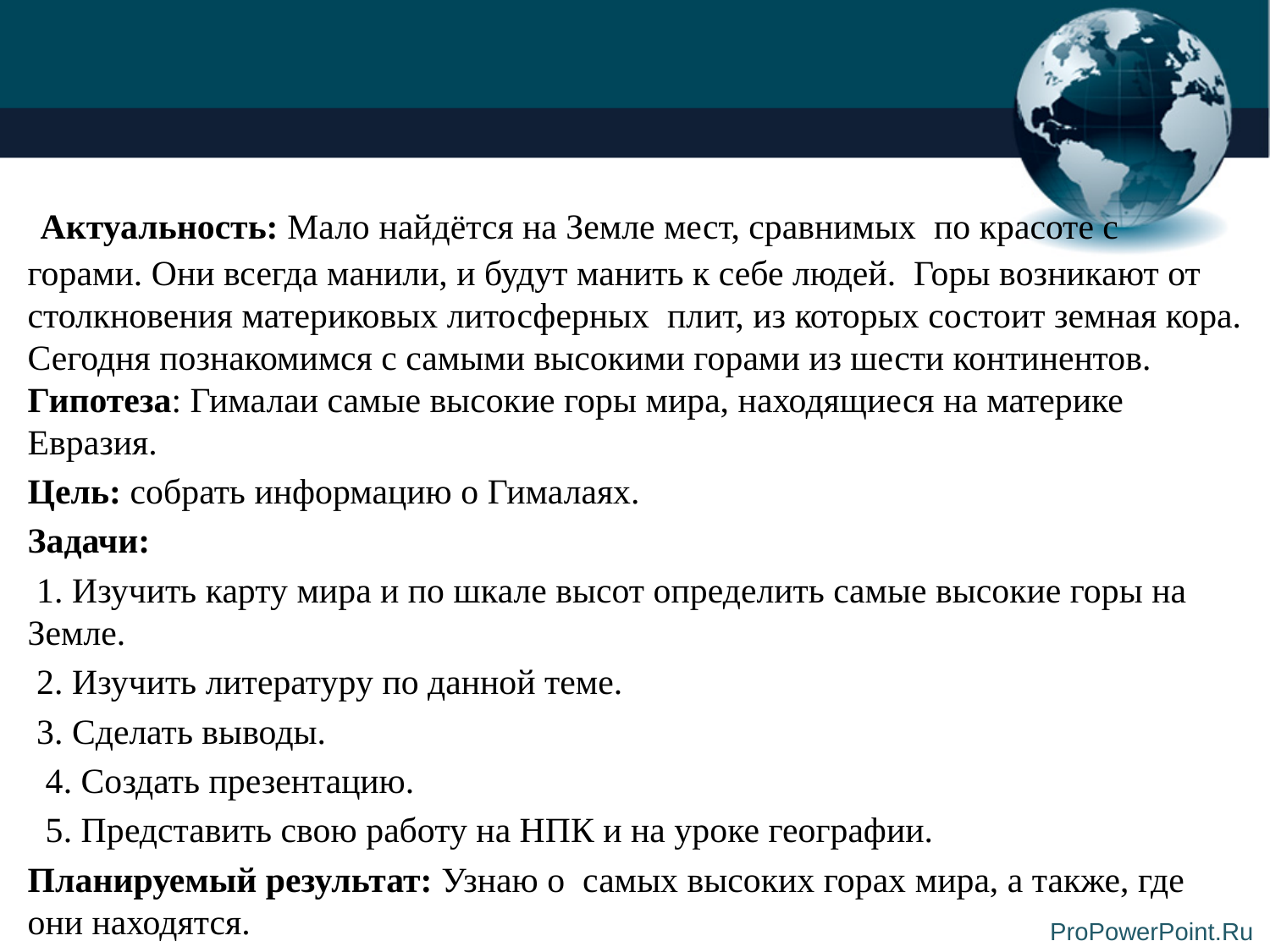

Актуальность: Мало найдётся на Земле мест, сравнимых  по красоте с горами. Они всегда манили, и будут манить к себе людей.  Горы возникают от столкновения материковых литосферных  плит, из которых состоит земная кора. Сегодня познакомимся с самыми высокими горами из шести континентов.      Гипотеза: Гималаи самые высокие горы мира, находящиеся на материке Евразия.
Цель: собрать информацию о Гималаях.
Задачи:
 1. Изучить карту мира и по шкале высот определить самые высокие горы на   Земле.
 2. Изучить литературу по данной теме.
 3. Сделать выводы.
  4. Создать презентацию.
  5. Представить свою работу на НПК и на уроке географии.
Планируемый результат: Узнаю о  самых высоких горах мира, а также, где они находятся.